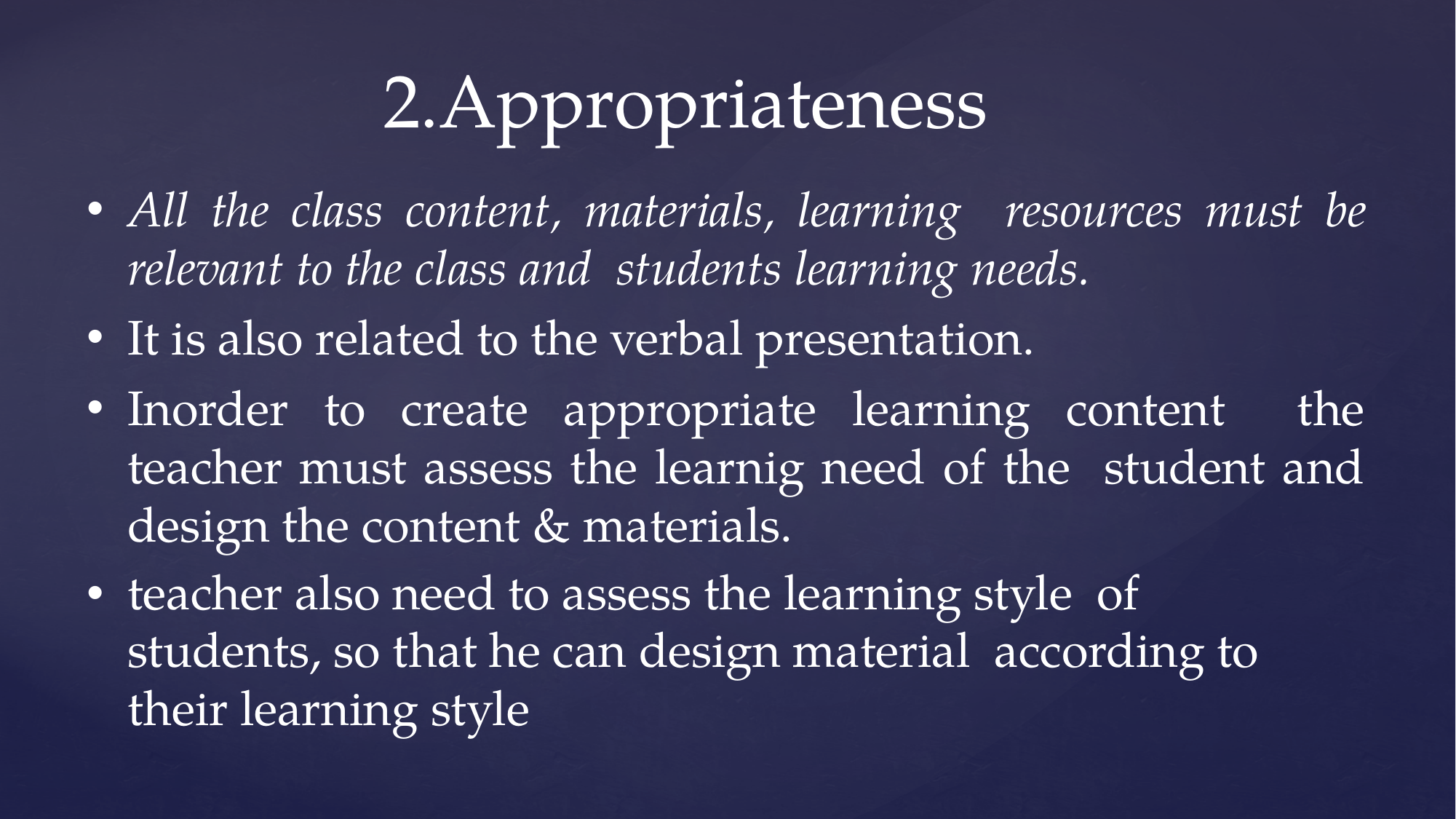

# 2.Appropriateness
All the class content, materials, learning  resources must be relevant to the class and  students learning needs.
It is also related to the verbal presentation.
Inorder to create appropriate learning content  the teacher must assess the learnig need of the  student and design the content & materials.
teacher also need to assess the learning style  of students, so that he can design material  according to their learning style